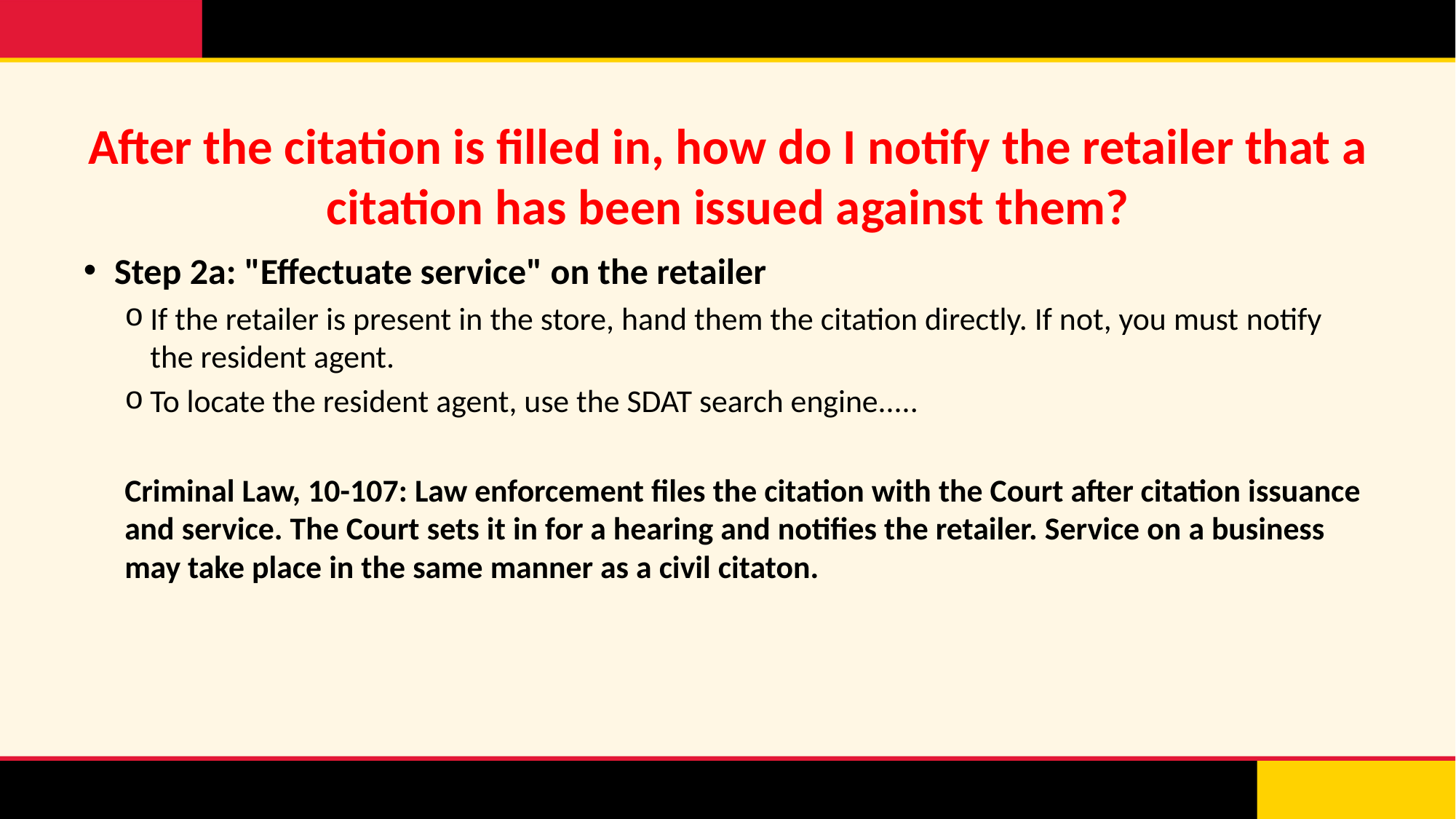

# After the citation is filled in, how do I notify the retailer that a citation has been issued against them?
Step 2a: "Effectuate service" on the retailer
If the retailer is present in the store, hand them the citation directly. If not, you must notify the resident agent.
To locate the resident agent, use the SDAT search engine.....

Criminal Law, 10-107: Law enforcement files the citation with the Court after citation issuance and service. The Court sets it in for a hearing and notifies the retailer. Service on a business may take place in the same manner as a civil citaton.